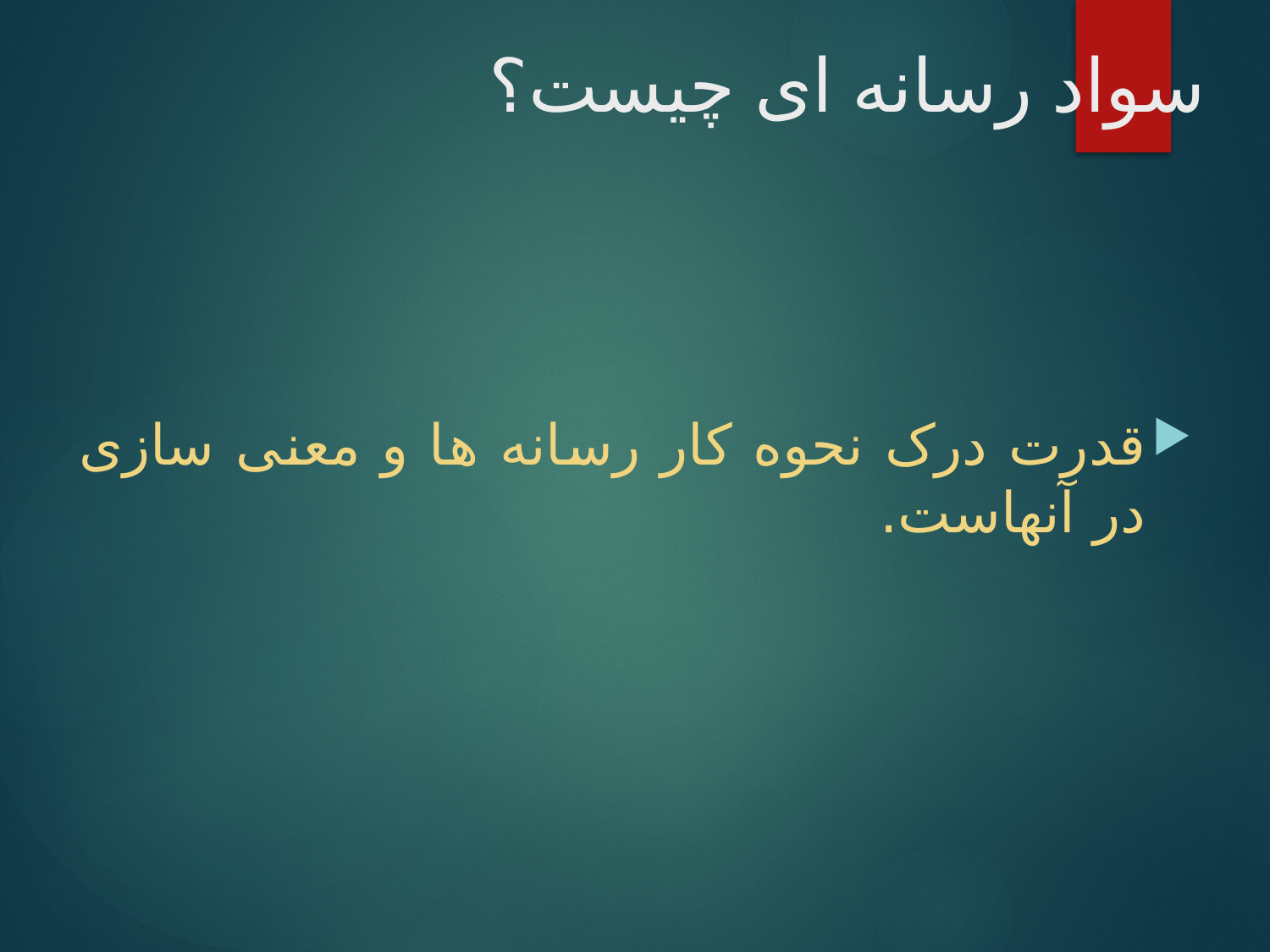

# سواد رسانه ای چیست؟
قدرت درک نحوه کار رسانه ها و معنی سازی در آنهاست.